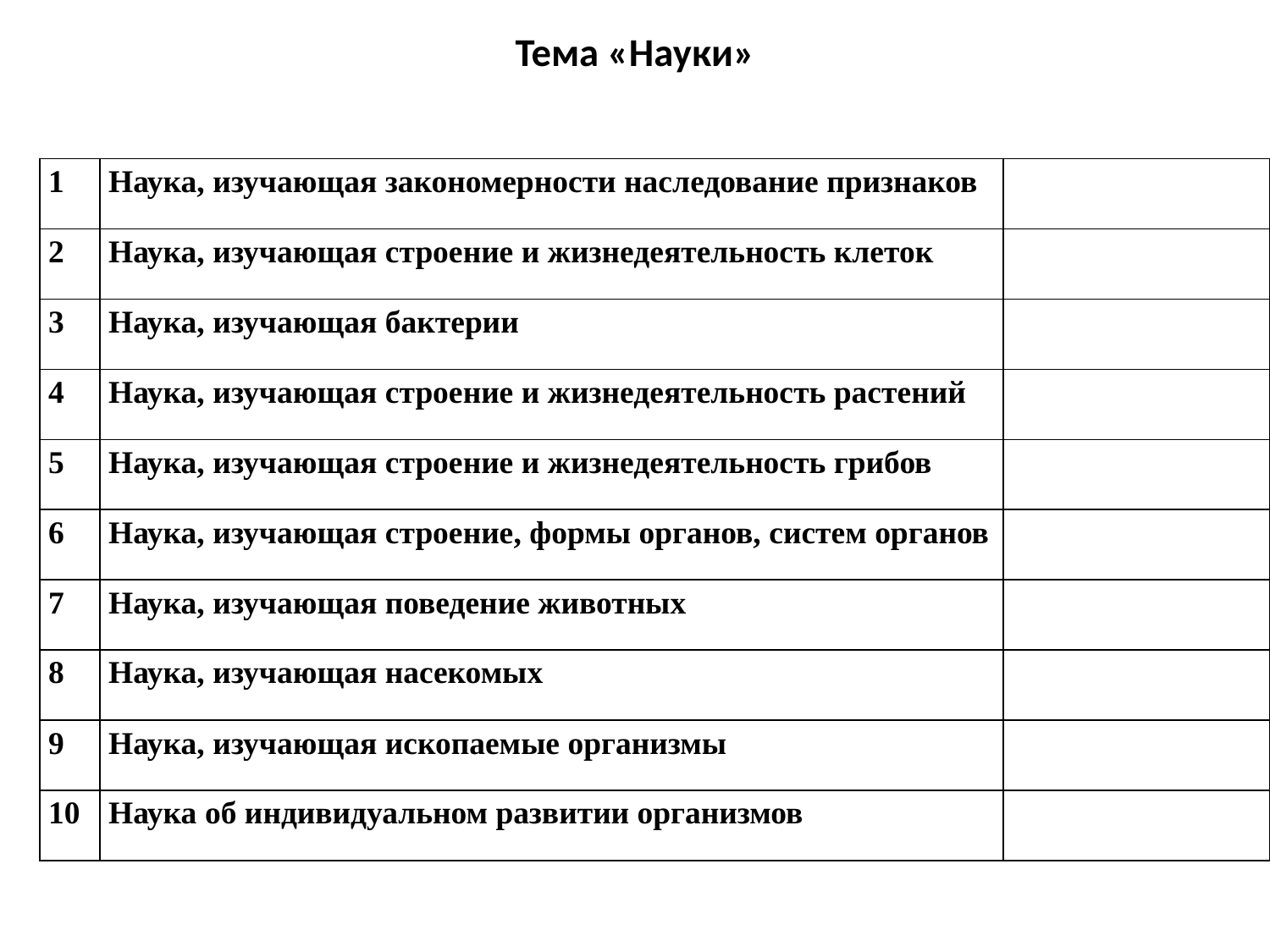

# Тема «Науки»
| 1 | Наука, изучающая закономерности наследование признаков |  |
| --- | --- | --- |
| 2 | Наука, изучающая строение и жизнедеятельность клеток |  |
| 3 | Наука, изучающая бактерии |  |
| 4 | Наука, изучающая строение и жизнедеятельность растений |  |
| 5 | Наука, изучающая строение и жизнедеятельность грибов |  |
| 6 | Наука, изучающая строение, формы органов, систем органов |  |
| 7 | Наука, изучающая поведение животных |  |
| 8 | Наука, изучающая насекомых |  |
| 9 | Наука, изучающая ископаемые организмы |  |
| 10 | Наука об индивидуальном развитии организмов |  |